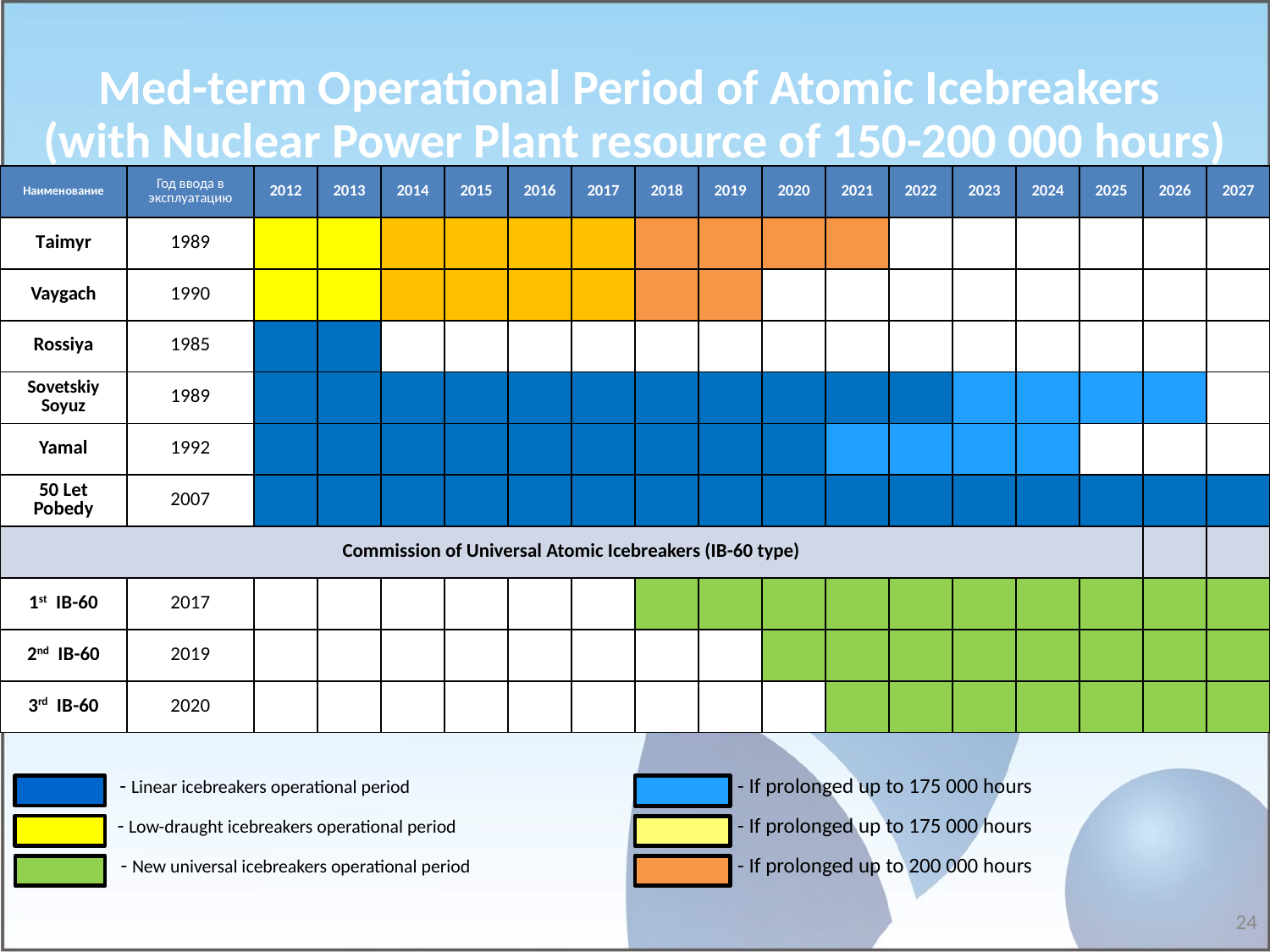

Med-term Operational Period of Atomic Icebreakers
(with Nuclear Power Plant resource of 150-200 000 hours)
| Наименование | Год ввода в эксплуатацию | 2012 | 2013 | 2014 | 2015 | 2016 | 2017 | 2018 | 2019 | 2020 | 2021 | 2022 | 2023 | 2024 | 2025 | 2026 | 2027 |
| --- | --- | --- | --- | --- | --- | --- | --- | --- | --- | --- | --- | --- | --- | --- | --- | --- | --- |
| Тaimyr | 1989 |  |  |  |  |  |  |  |  |  |  |  |  |  |  |  |  |
| Vaygach | 1990 |  |  |  |  |  |  |  |  |  |  |  |  |  |  |  |  |
| Rossiya | 1985 |  |  |  |  |  |  |  |  |  |  |  |  |  |  |  |  |
| Sovetskiy Soyuz | 1989 |  |  |  |  |  |  |  |  |  |  |  |  |  |  |  |  |
| Yamal | 1992 |  |  |  |  |  |  |  |  |  |  |  |  |  |  |  |  |
| 50 Let Pobedy | 2007 |  |  |  |  |  |  |  |  |  |  |  |  |  |  |  |  |
| Commission of Universal Atomic Icebreakers (IB-60 type) |  |  |  |  |  |  |  |  |  |  |  |  |  |  |  |  |  |
| 1st IB-60 | 2017 |  |  |  |  |  |  |  |  |  |  |  |  |  |  |  |  |
| 2nd IB-60 | 2019 |  |  |  |  |  |  |  |  |  |  |  |  |  |  |  |  |
| 3rd IB-60 | 2020 |  |  |  |  |  |  |  |  |  |  |  |  |  |  |  |  |

- If prolonged up to 175 000 hours
- Linear icebreakers operational period

- Low-draught icebreakers operational period
- If prolonged up to 175 000 hours

- If prolonged up to 200 000 hours
- New universal icebreakers operational period

24